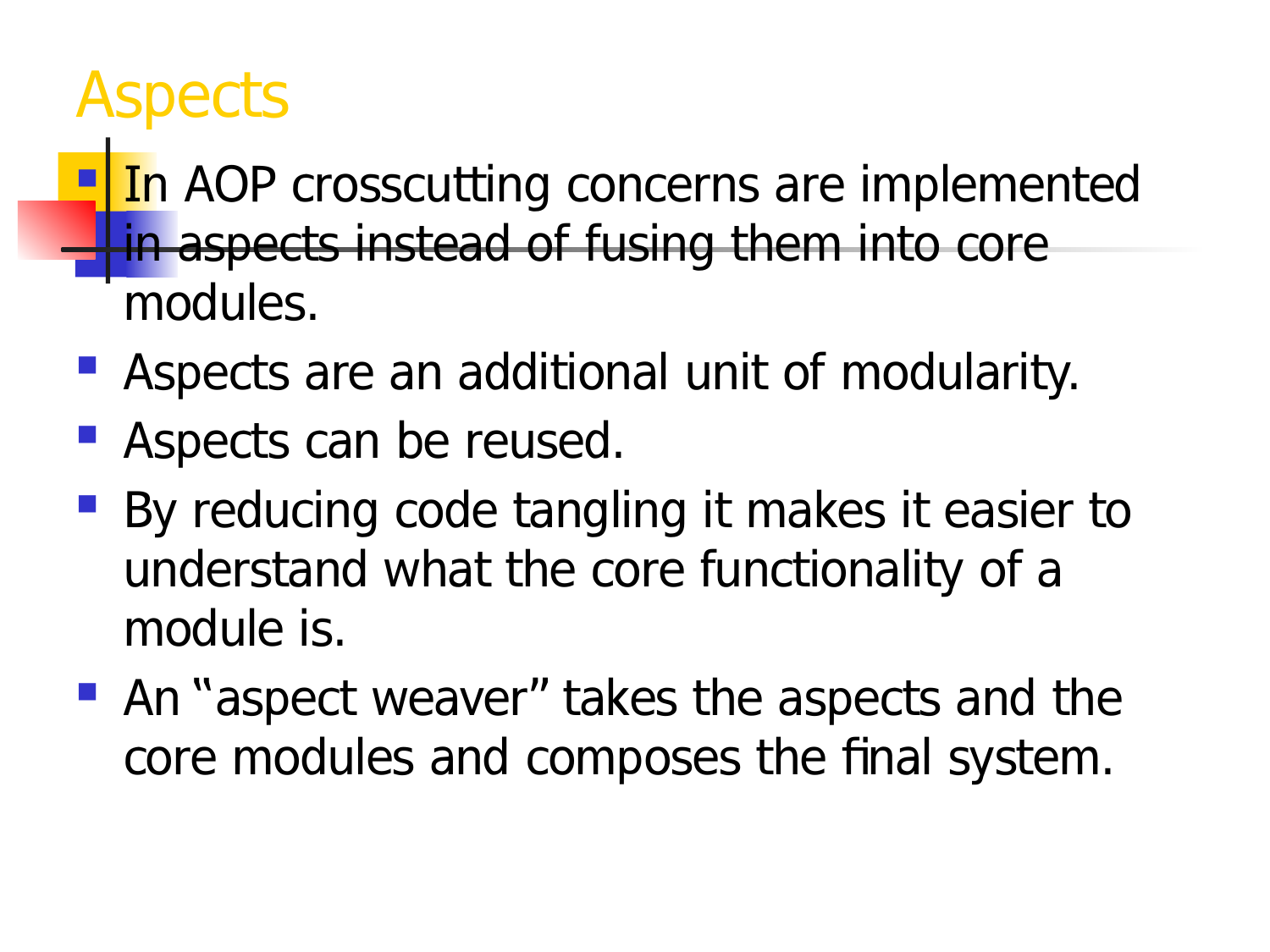

# Aspects
In AOP crosscutting concerns are implemented in aspects instead of fusing them into core modules.
Aspects are an additional unit of modularity.
Aspects can be reused.
By reducing code tangling it makes it easier to understand what the core functionality of a module is.
An “aspect weaver” takes the aspects and the core modules and composes the final system.